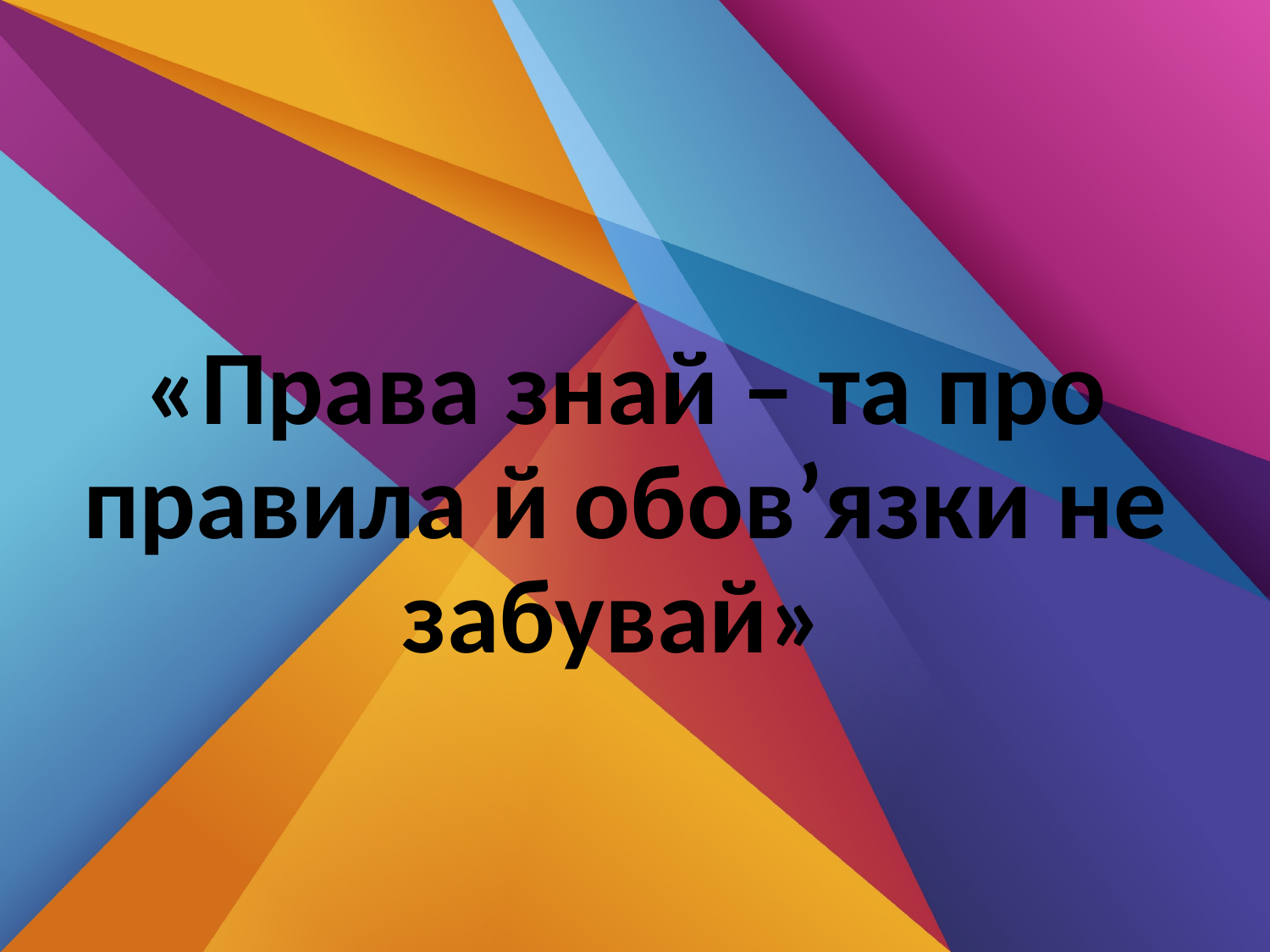

# «Права знай – та про правила й обов’язки не забувай»